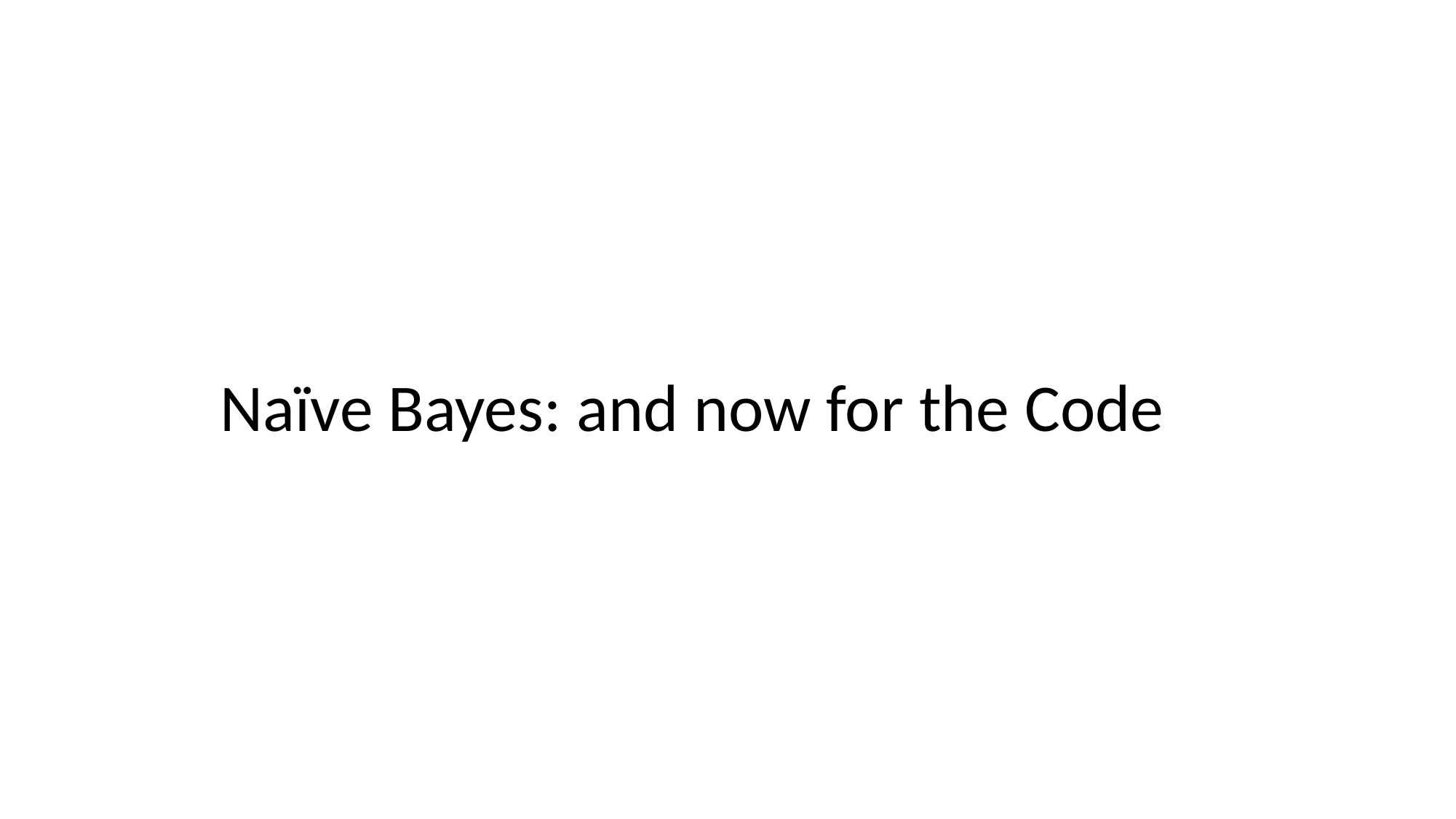

# Naïve Bayes: and now for the Code